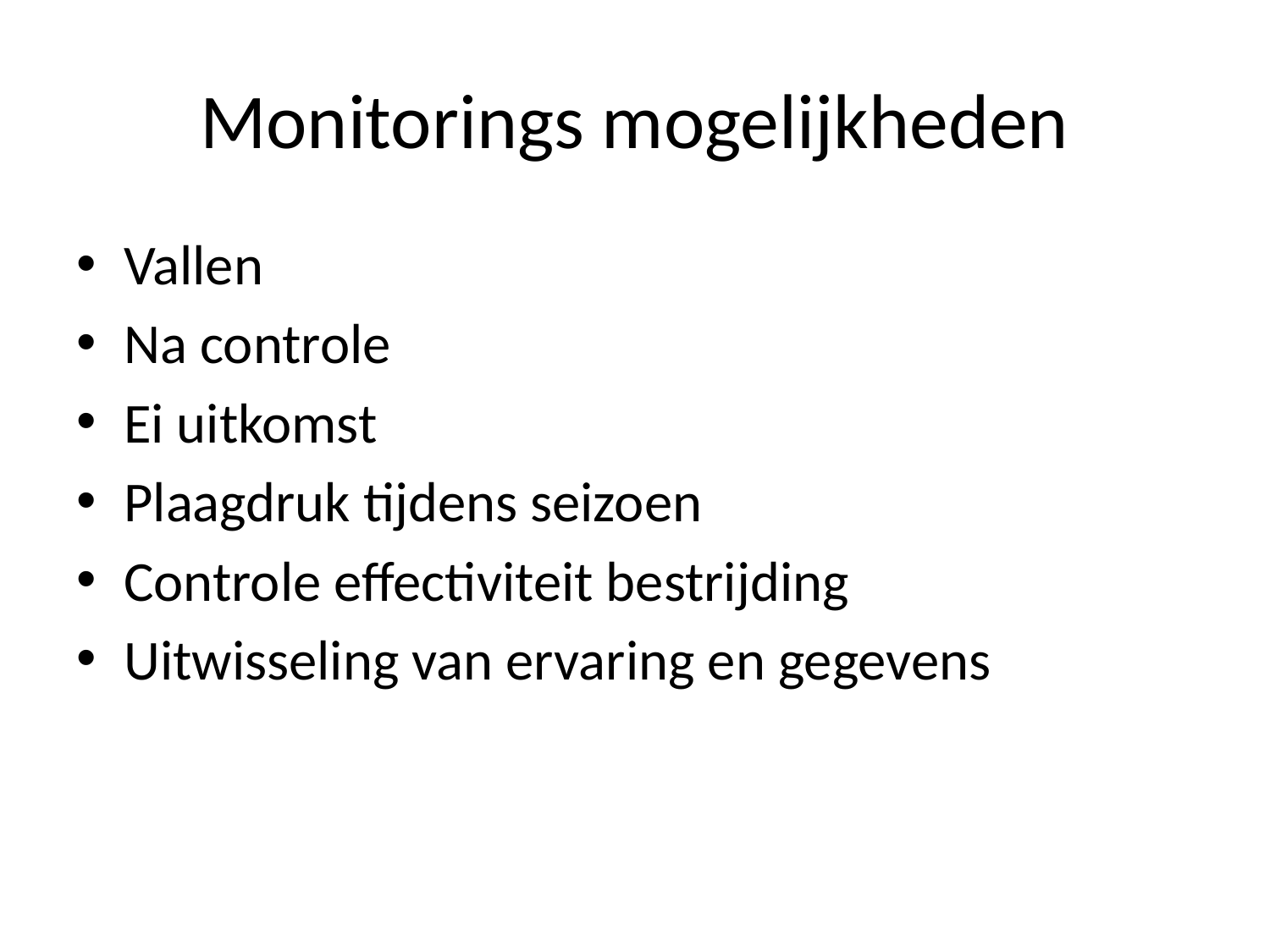

# Monitorings mogelijkheden
Vallen
Na controle
Ei uitkomst
Plaagdruk tijdens seizoen
Controle effectiviteit bestrijding
Uitwisseling van ervaring en gegevens